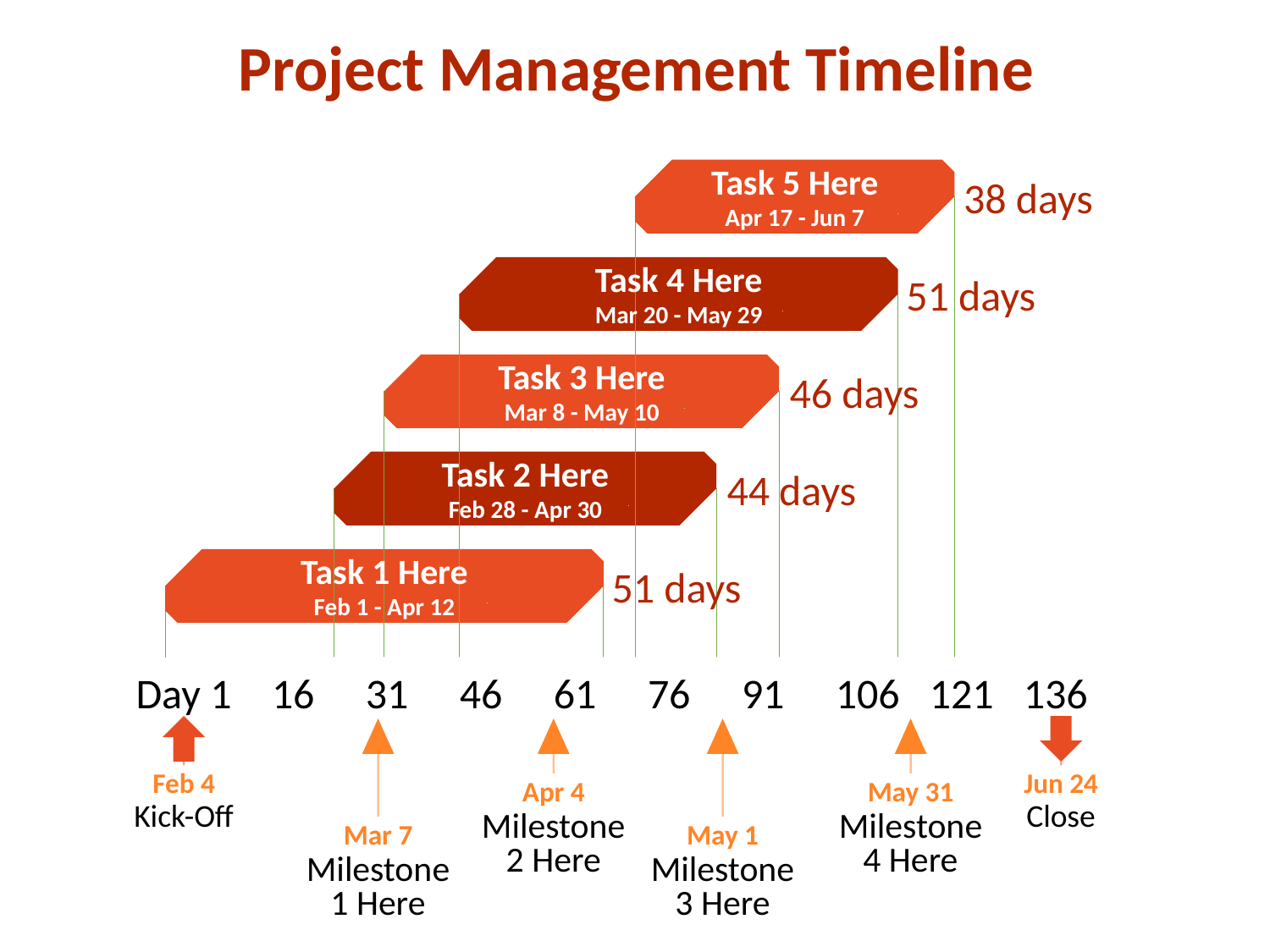

Project Management Timeline
Task 5 Here

38 days
Apr 17 - Jun 7
Task 4 Here

51 days
Mar 20 - May 29
Task 3 Here

46 days
Mar 8 - May 10
Task 2 Here

44 days
Feb 28 - Apr 30
Task 1 Here

51 days
Feb 1 - Apr 12
Day 1

16
31
46
61
76
91
106
121
136

Feb 4
Jun 24
Apr 4
May 31
Kick-Off
Close
Milestone 2 Here
Milestone 4 Here
Mar 7
May 1
Milestone 1 Here
Milestone 3 Here